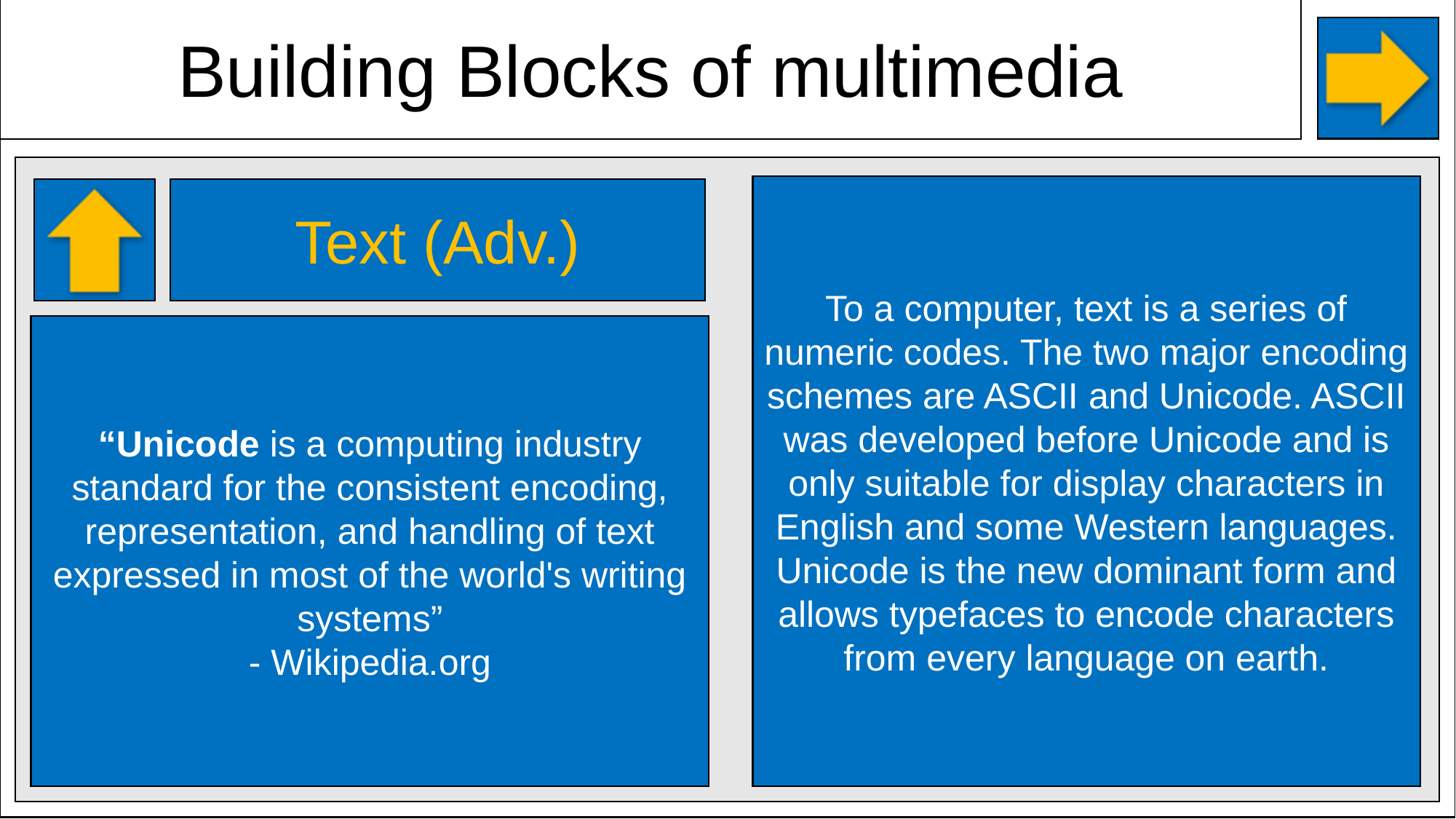

Building Blocks of multimedia

To a computer, text is a series of numeric codes. The two major encoding schemes are ASCII and Unicode. ASCII was developed before Unicode and is only suitable for display characters in English and some Western languages. Unicode is the new dominant form and allows typefaces to encode characters from every language on earth.

Text (Adv.)

“Unicode is a computing industry standard for the consistent encoding, representation, and handling of text expressed in most of the world's writing systems”
- Wikipedia.org